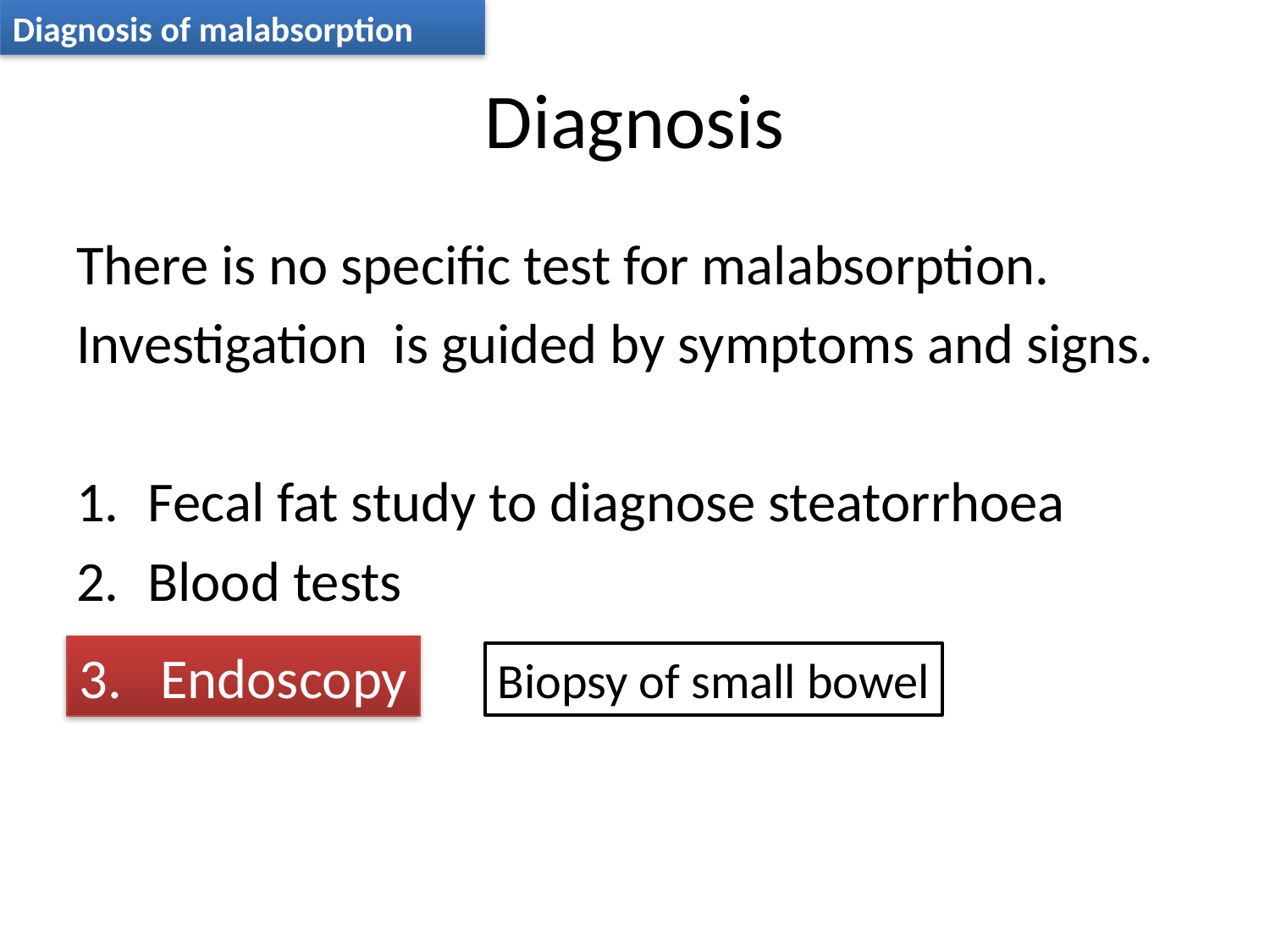

Diagnosis of malabsorption
# Diagnosis
There is no specific test for malabsorption.
Investigation  is guided by symptoms and signs.

Fecal fat study to diagnose steatorrhoea
Blood tests

3.   Endoscopy
Biopsy of small bowel